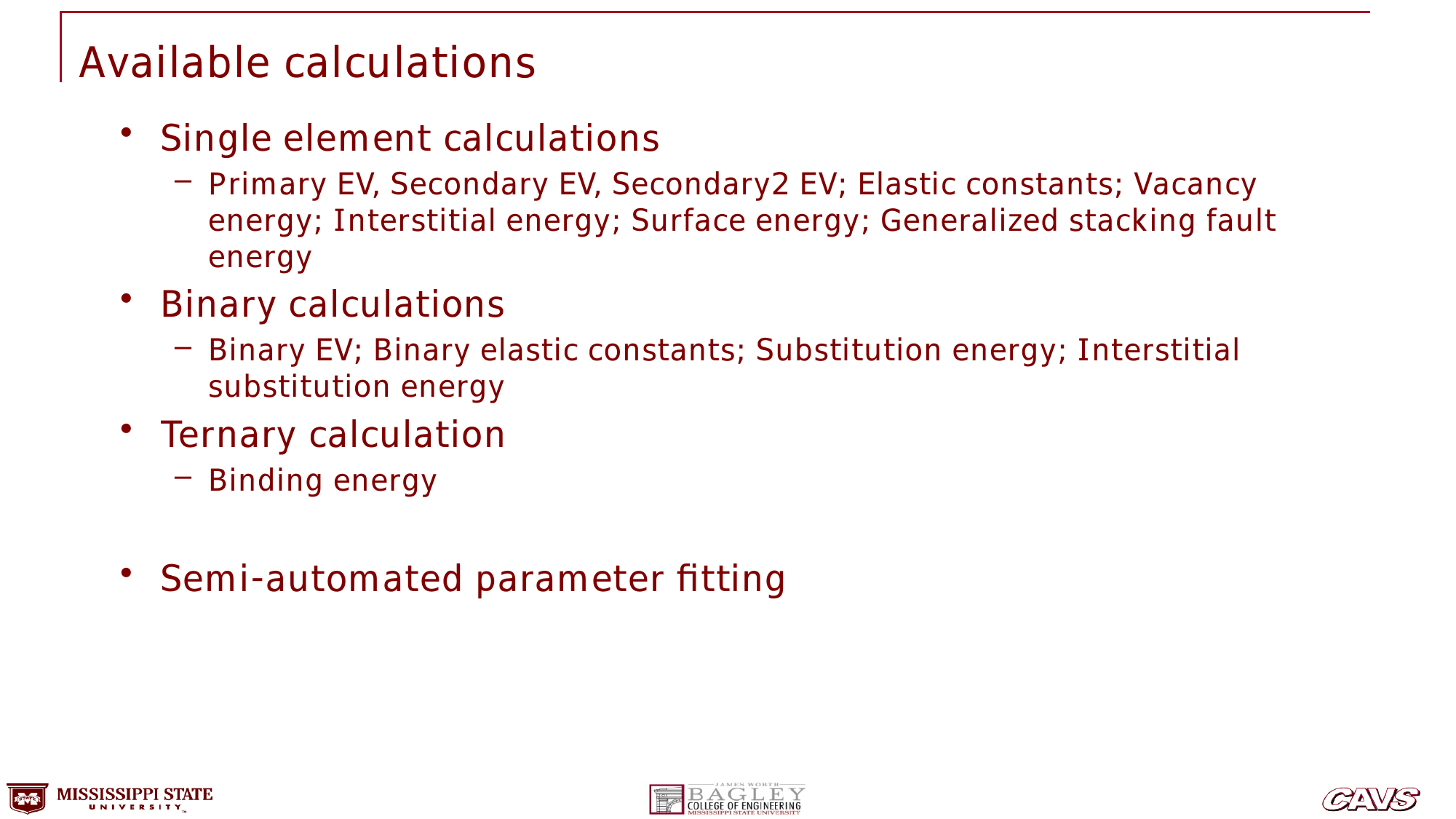

# Available calculations
Single element calculations
Primary EV, Secondary EV, Secondary2 EV; Elastic constants; Vacancy energy; Interstitial energy; Surface energy; Generalized stacking fault energy
Binary calculations
Binary EV; Binary elastic constants; Substitution energy; Interstitial substitution energy
Ternary calculation
Binding energy

Semi-automated parameter fitting